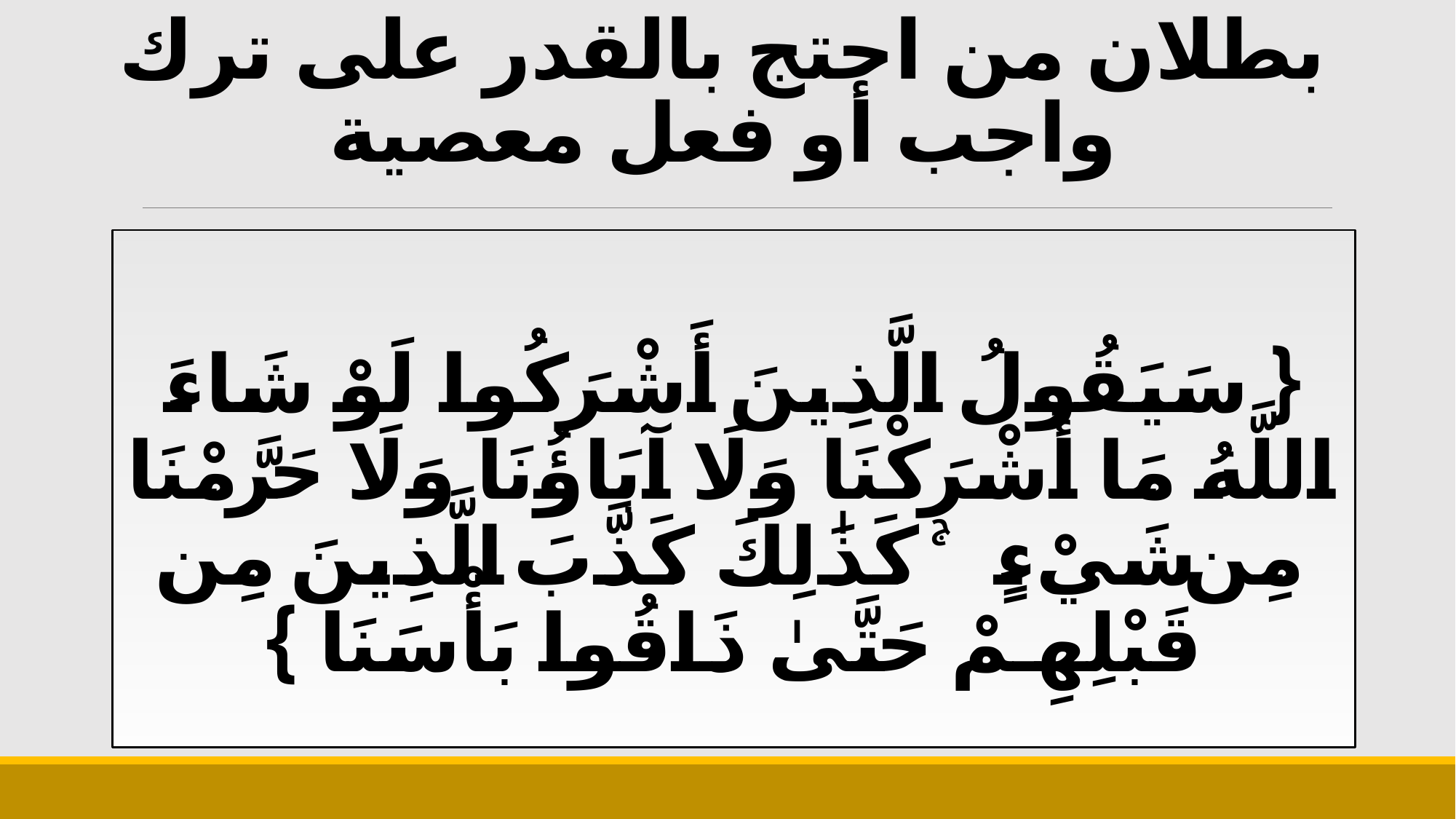

# بطلان من احتج بالقدر على ترك واجب أو فعل معصية

{ سَيَقُولُ الَّذِينَ أَشْرَكُوا لَوْ شَاءَ اللَّهُ مَا أَشْرَكْنَا وَلَا آبَاؤُنَا وَلَا حَرَّمْنَا مِن شَيْءٍ ۚ كَذَٰلِكَ كَذَّبَ الَّذِينَ مِن قَبْلِهِمْ حَتَّىٰ ذَاقُوا بَأْسَنَا }